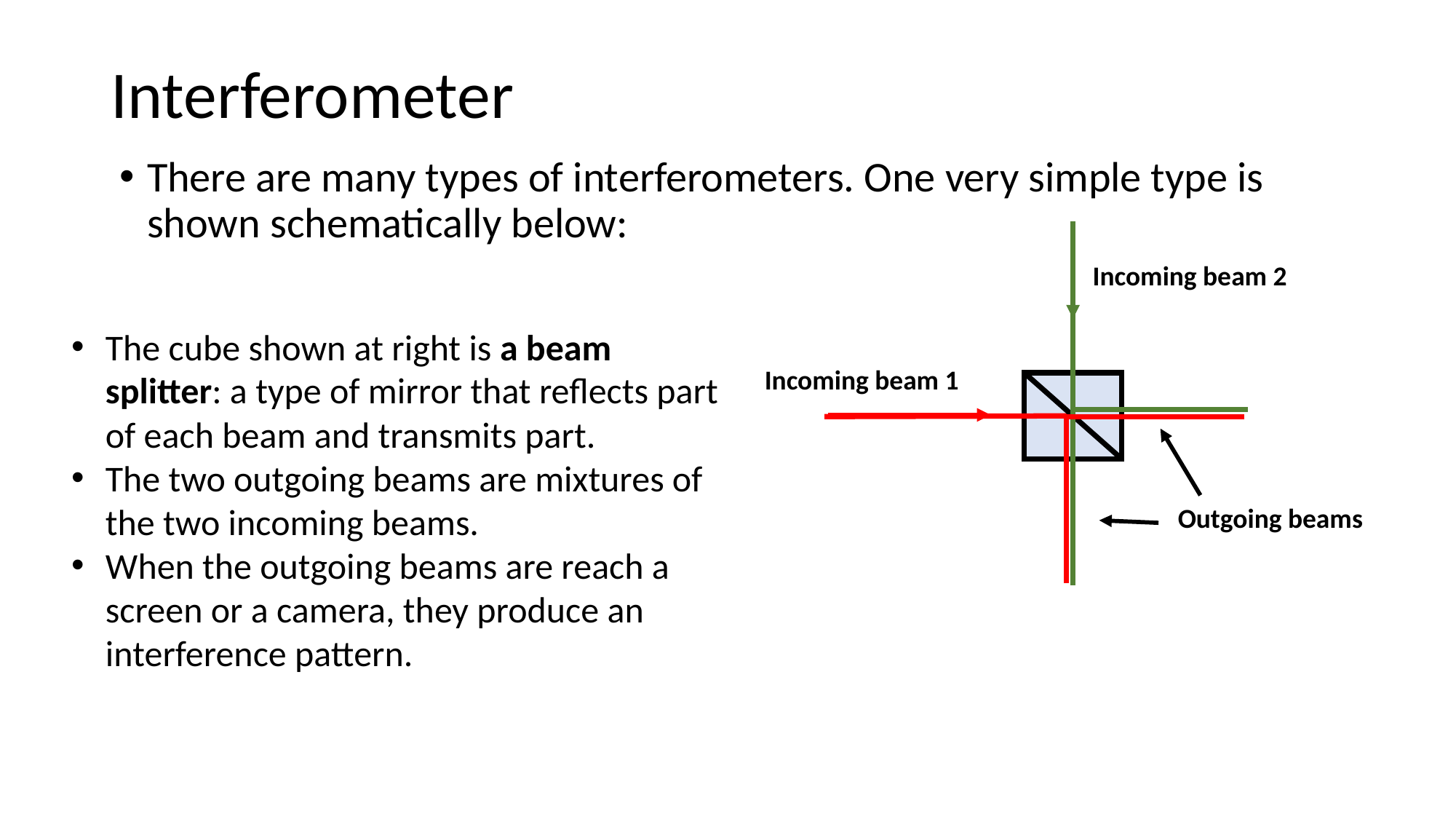

# Interferometer
There are many types of interferometers. One very simple type is shown schematically below:

Incoming beam 2
The cube shown at right is a beam splitter: a type of mirror that reflects part of each beam and transmits part.
The two outgoing beams are mixtures of the two incoming beams.
When the outgoing beams are reach a screen or a camera, they produce an interference pattern.
Incoming beam 1

Outgoing beams